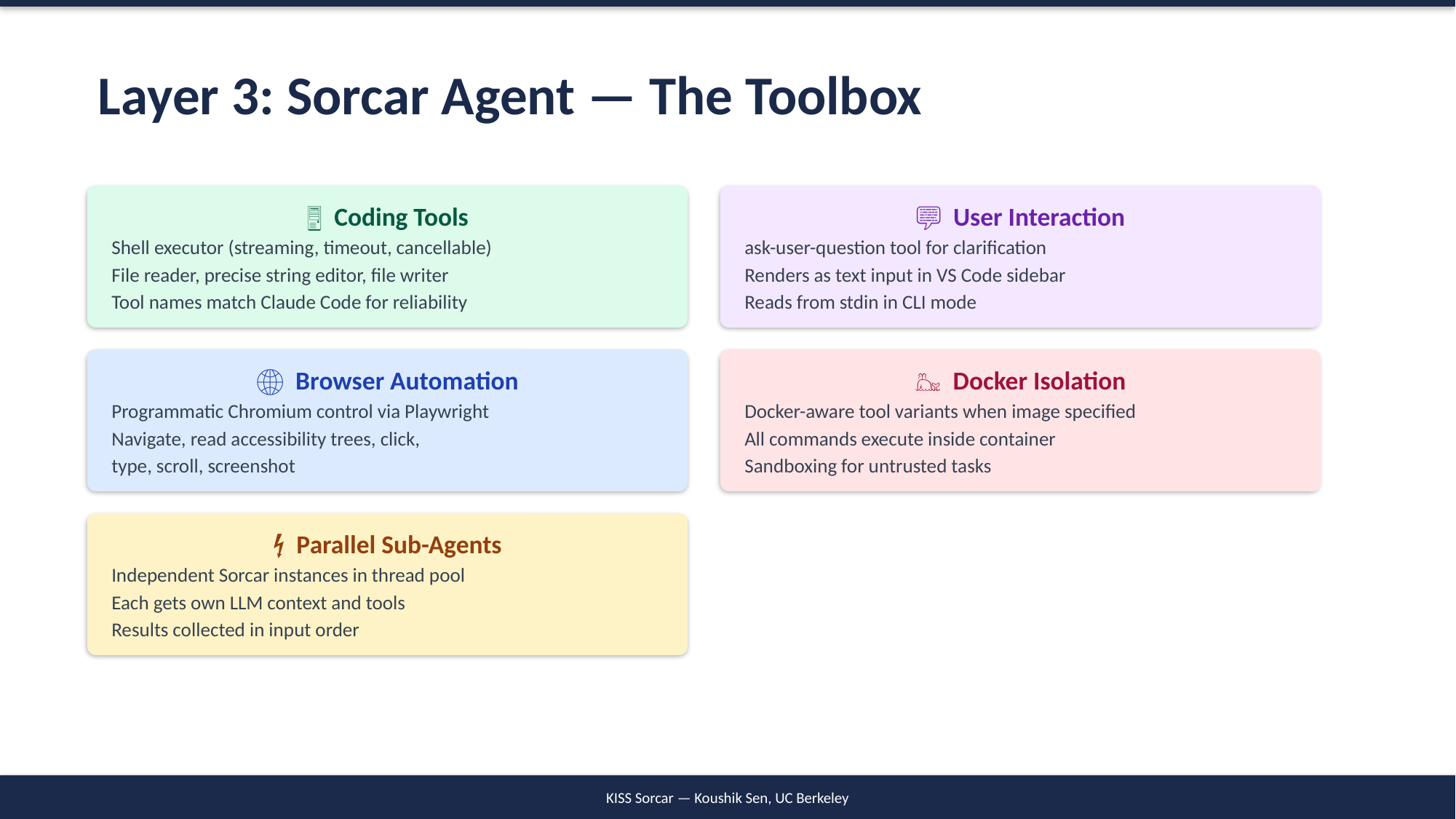

Layer 3: Sorcar Agent — The Toolbox
🖥️  Coding Tools
Shell executor (streaming, timeout, cancellable)
File reader, precise string editor, file writer
Tool names match Claude Code for reliability
💬  User Interaction
ask-user-question tool for clarification
Renders as text input in VS Code sidebar
Reads from stdin in CLI mode
🌐  Browser Automation
Programmatic Chromium control via Playwright
Navigate, read accessibility trees, click,
type, scroll, screenshot
🐳  Docker Isolation
Docker-aware tool variants when image specified
All commands execute inside container
Sandboxing for untrusted tasks
⚡  Parallel Sub-Agents
Independent Sorcar instances in thread pool
Each gets own LLM context and tools
Results collected in input order
KISS Sorcar — Koushik Sen, UC Berkeley